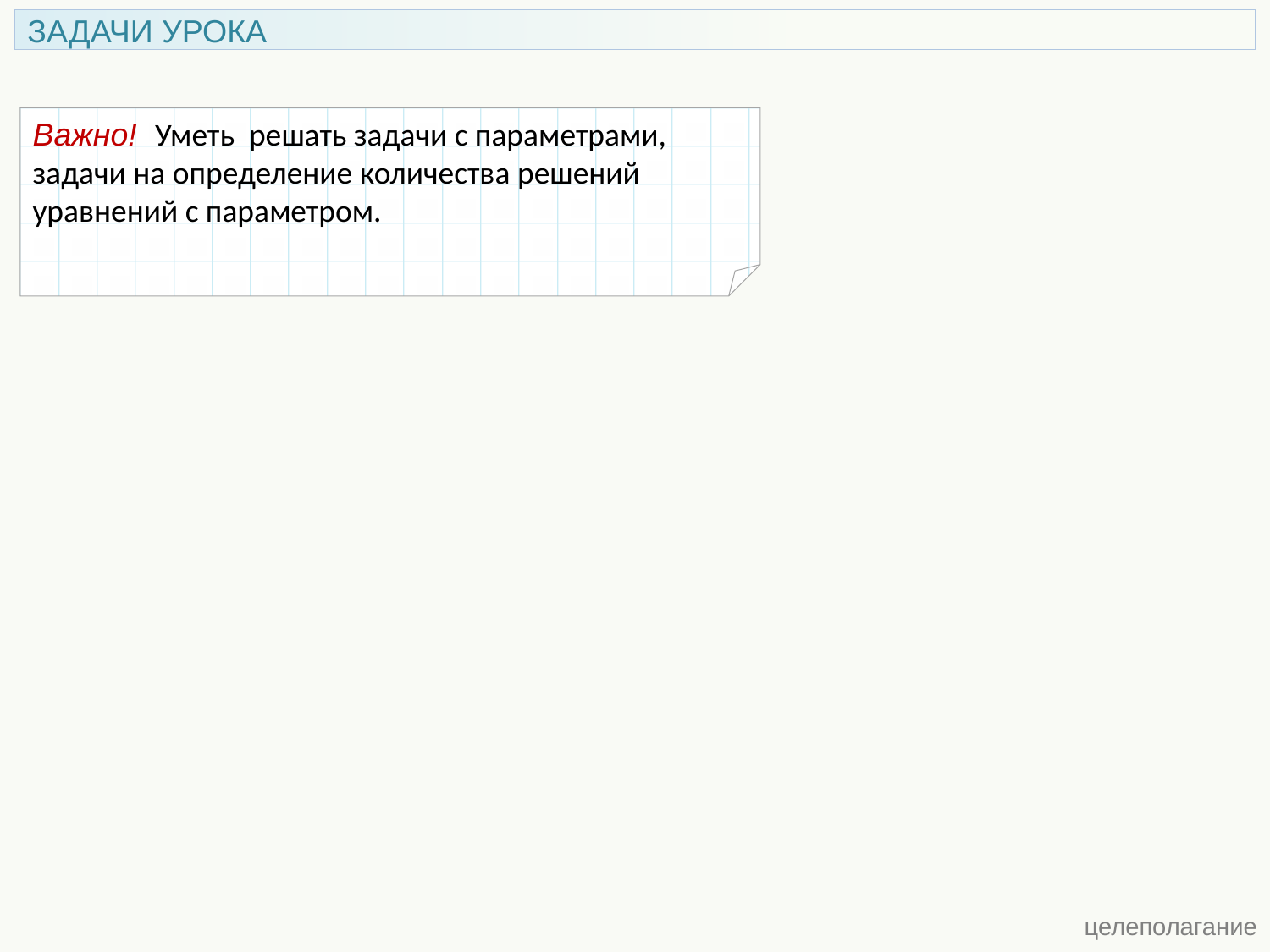

ЗАДАЧИ УРОКА

Важно!  Уметь  решать задачи с параметрами, задачи на определение количества решений уравнений с параметром.
  целеполагание